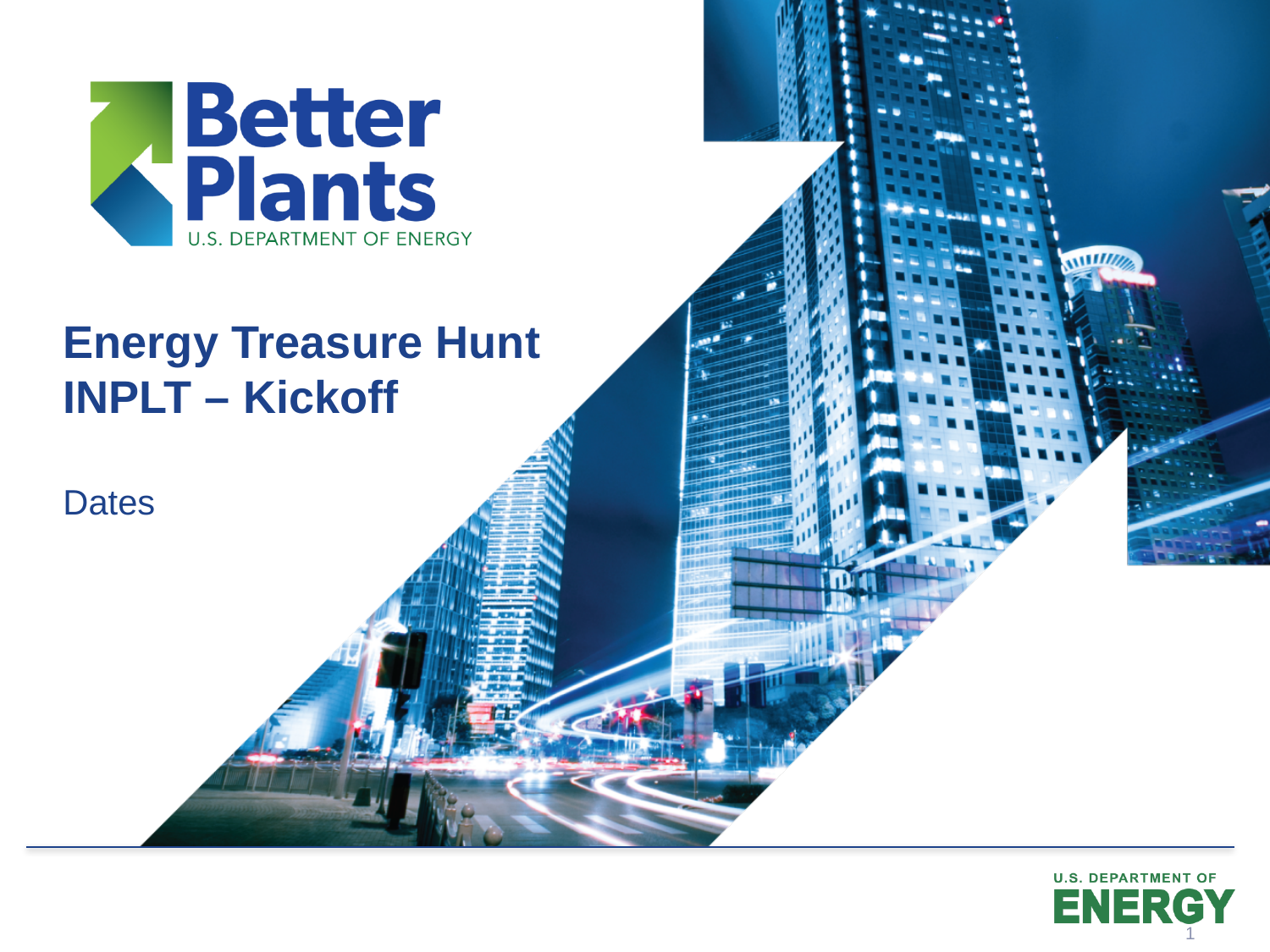

# Energy Treasure Hunt INPLT – Kickoff
Dates

1